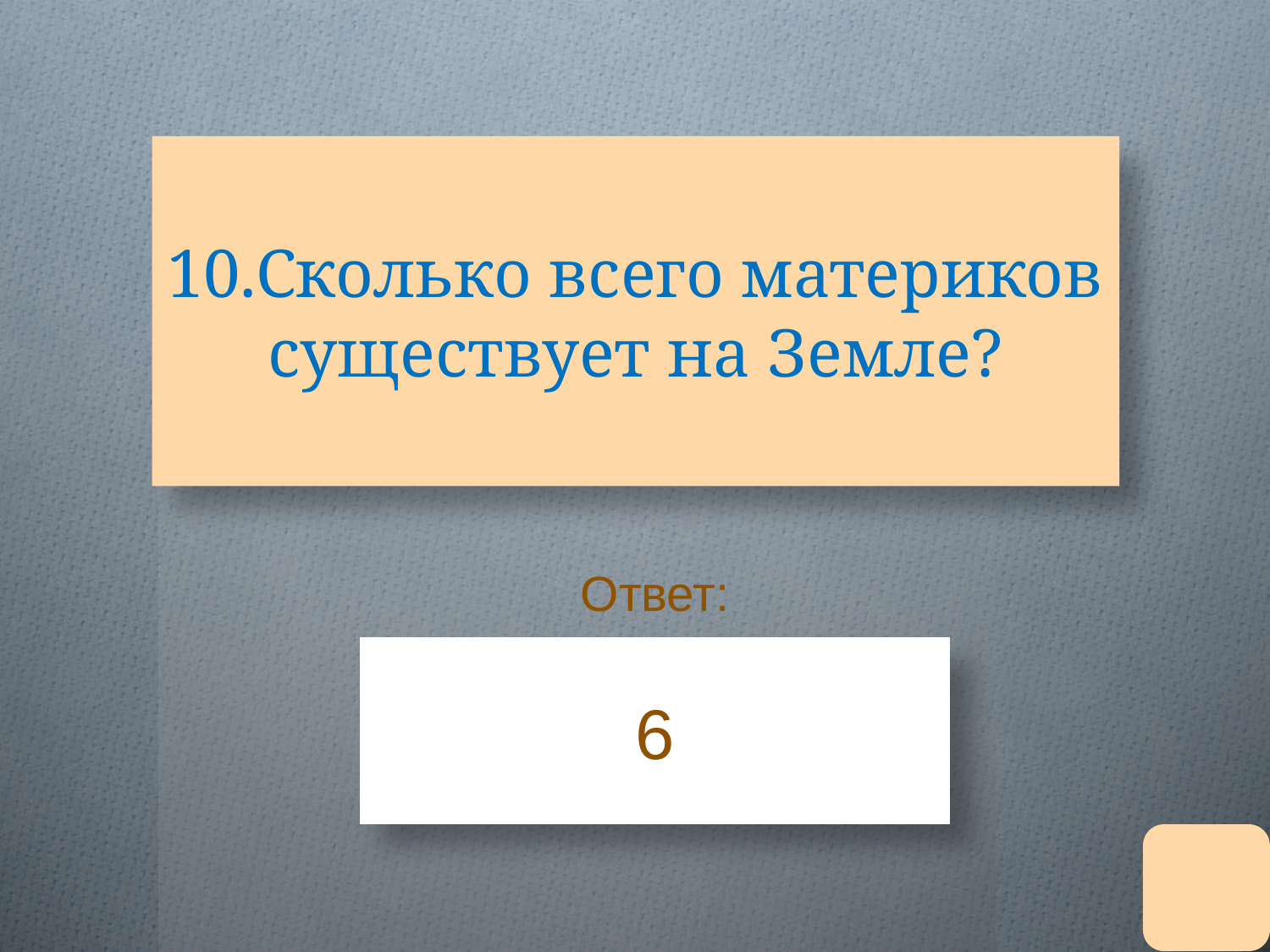

# 10.Сколько всего материков существует на Земле?
Ответ:
6